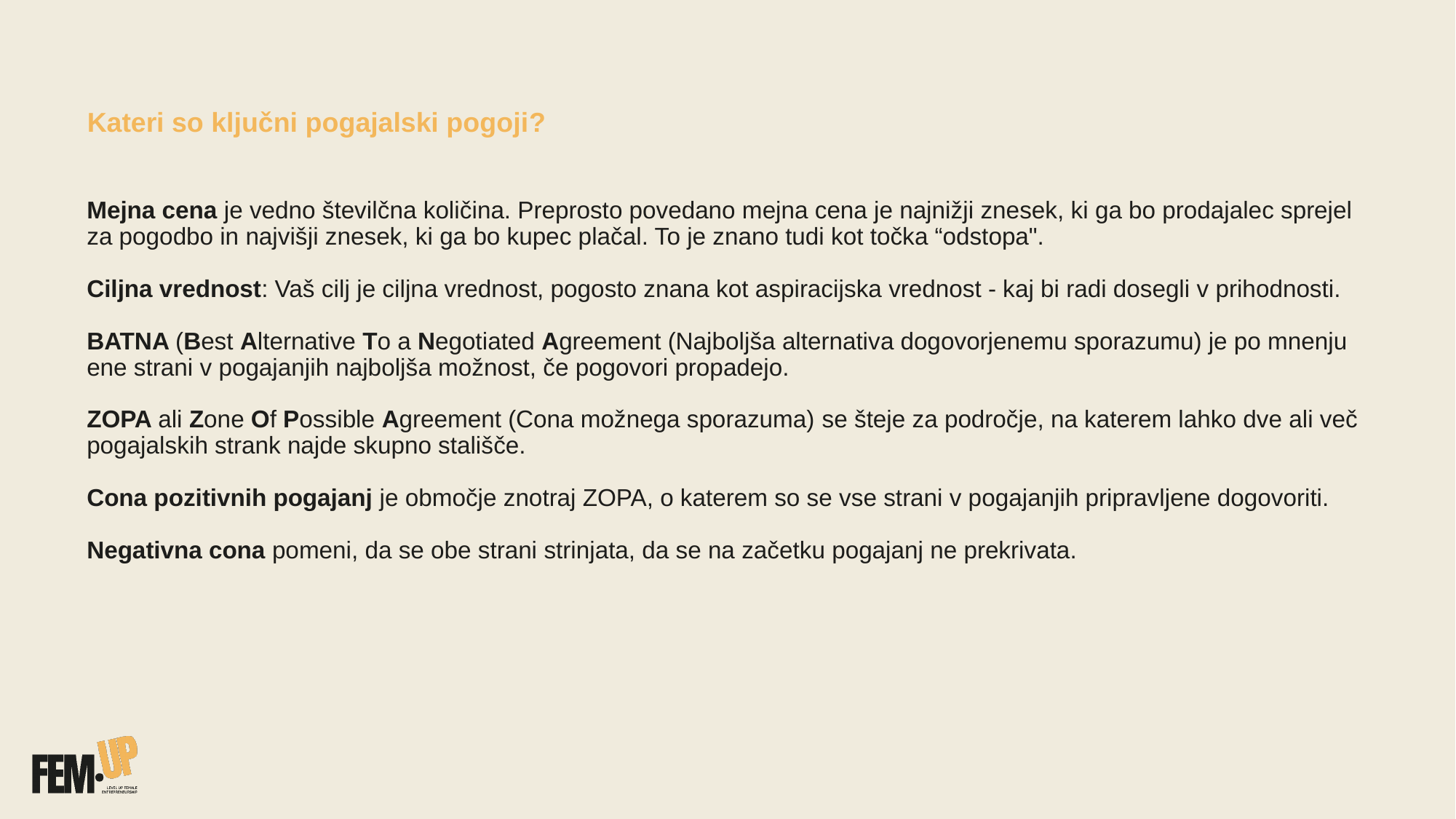

Kateri so ključni pogajalski pogoji?
# Mejna cena je vedno številčna količina. Preprosto povedano mejna cena je najnižji znesek, ki ga bo prodajalec sprejel za pogodbo in najvišji znesek, ki ga bo kupec plačal. To je znano tudi kot točka “odstopa". Ciljna vrednost: Vaš cilj je ciljna vrednost, pogosto znana kot aspiracijska vrednost - kaj bi radi dosegli v prihodnosti. BATNA (Best Alternative To a Negotiated Agreement (Najboljša alternativa dogovorjenemu sporazumu) je po mnenju ene strani v pogajanjih najboljša možnost, če pogovori propadejo. ZOPA ali Zone Of Possible Agreement (Cona možnega sporazuma) se šteje za področje, na katerem lahko dve ali več pogajalskih strank najde skupno stališče. Cona pozitivnih pogajanj je območje znotraj ZOPA, o katerem so se vse strani v pogajanjih pripravljene dogovoriti. Negativna cona pomeni, da se obe strani strinjata, da se na začetku pogajanj ne prekrivata.